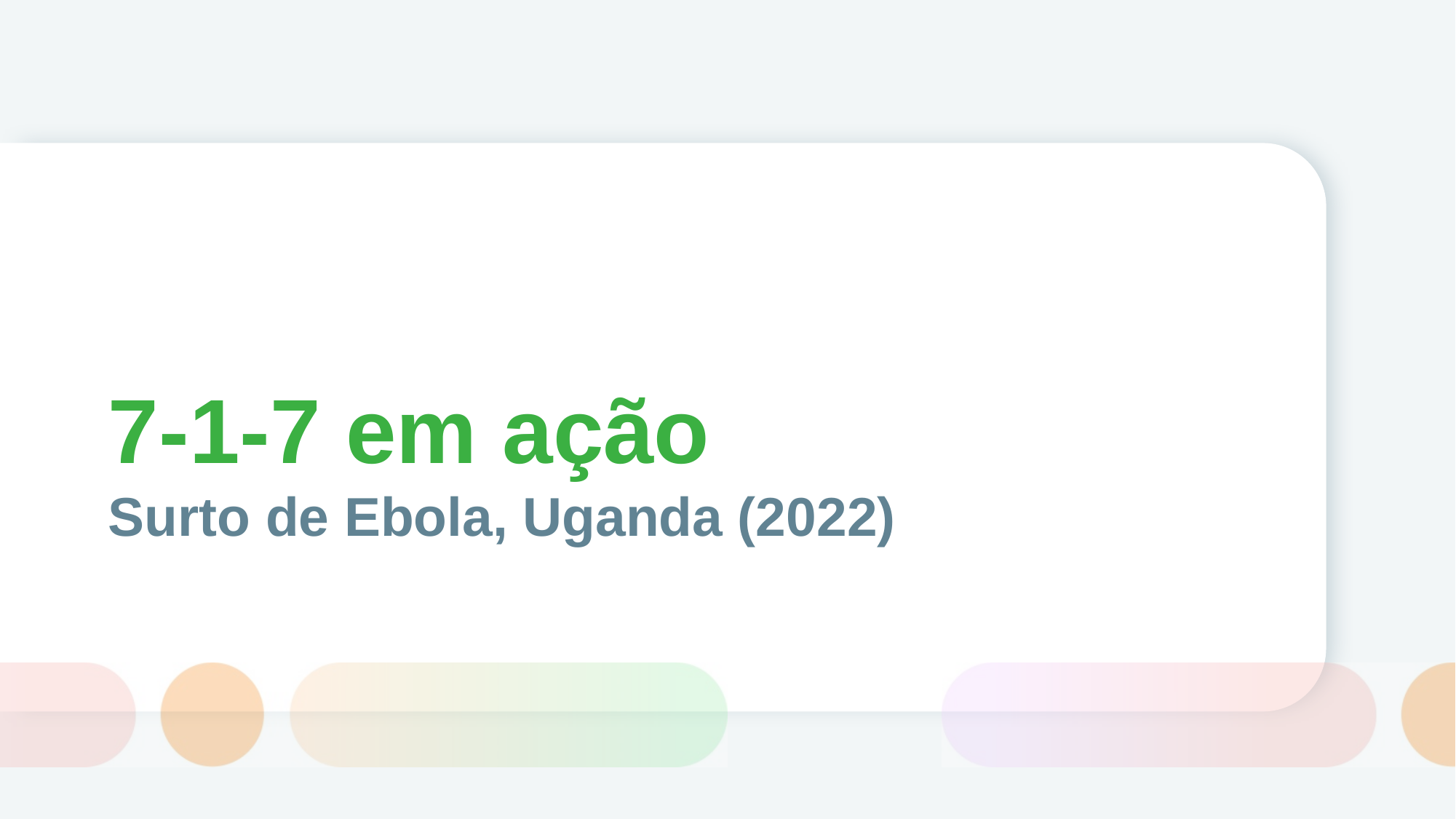

7-1-7 em ação
Surto de Ebola, Uganda (2022)